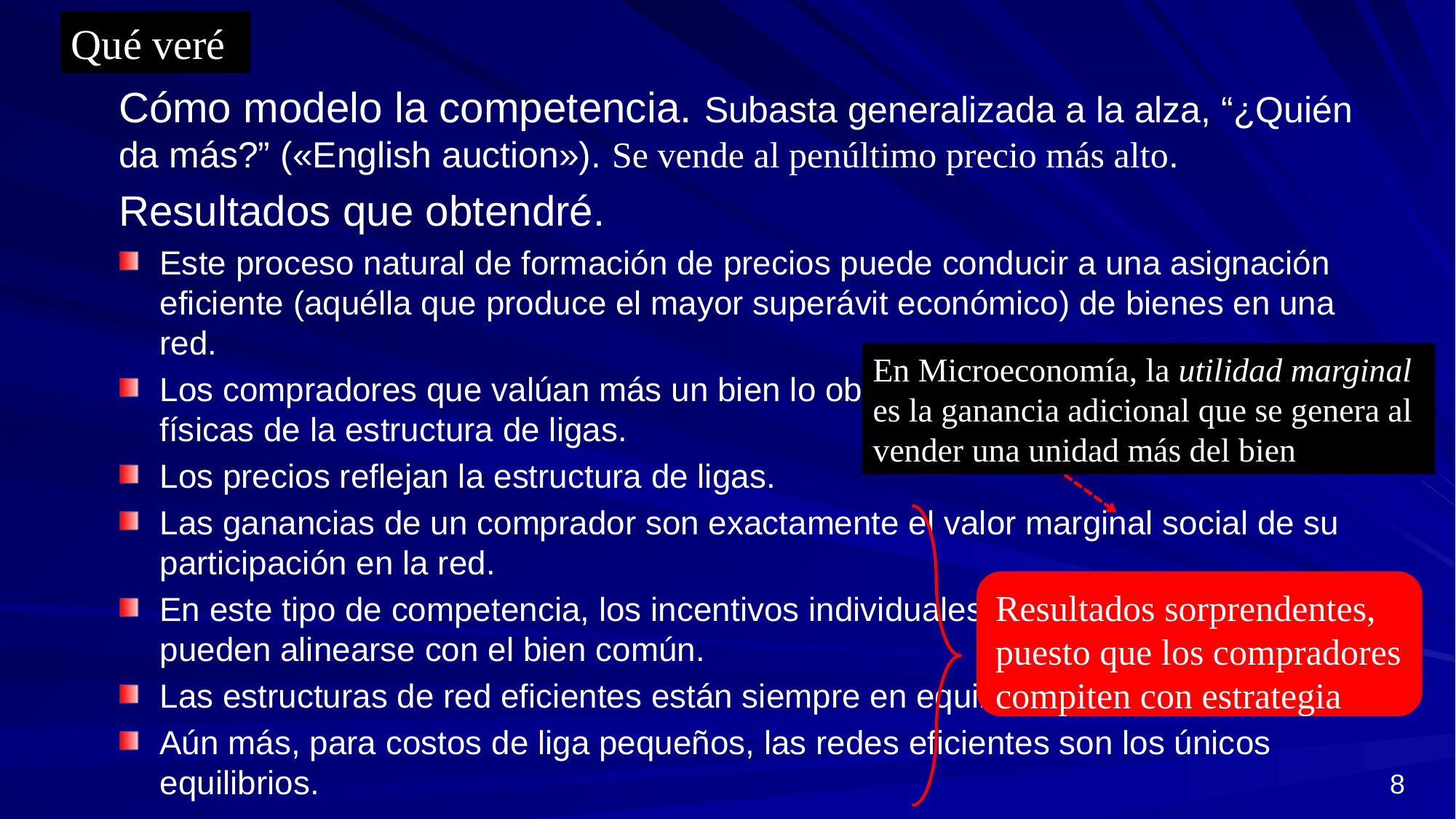

Qué veré
Cómo modelo la competencia. Subasta generalizada a la alza, “¿Quién da más?” («English auction»). Se vende al penúltimo precio más alto.
Resultados que obtendré.
Este proceso natural de formación de precios puede conducir a una asignación eficiente (aquélla que produce el mayor superávit económico) de bienes en una red.
Los compradores que valúan más un bien lo obtendrán, sujeto solo a limitaciones físicas de la estructura de ligas.
Los precios reflejan la estructura de ligas.
Las ganancias de un comprador son exactamente el valor marginal social de su participación en la red.
En este tipo de competencia, los incentivos individuales para construir ligas pueden alinearse con el bien común.
Las estructuras de red eficientes están siempre en equilibrio.
Aún más, para costos de liga pequeños, las redes eficientes son los únicos equilibrios.
En Microeconomía, la utilidad marginal es la ganancia adicional que se genera al vender una unidad más del bien

Resultados sorprendentes, puesto que los compradores compiten con estrategia
8